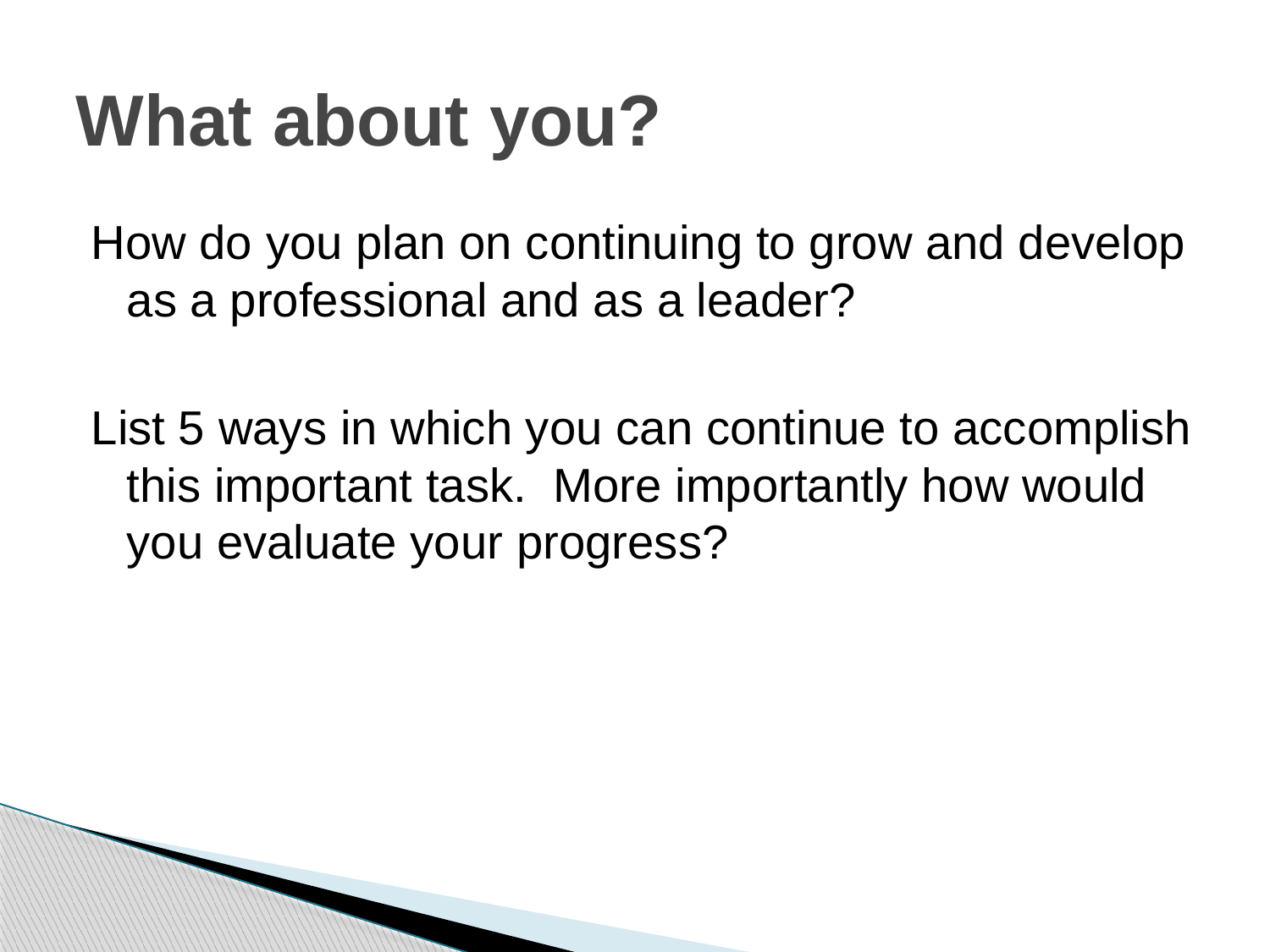

# What about you?
How do you plan on continuing to grow and develop as a professional and as a leader?

List 5 ways in which you can continue to accomplish this important task.  More importantly how would you evaluate your progress?